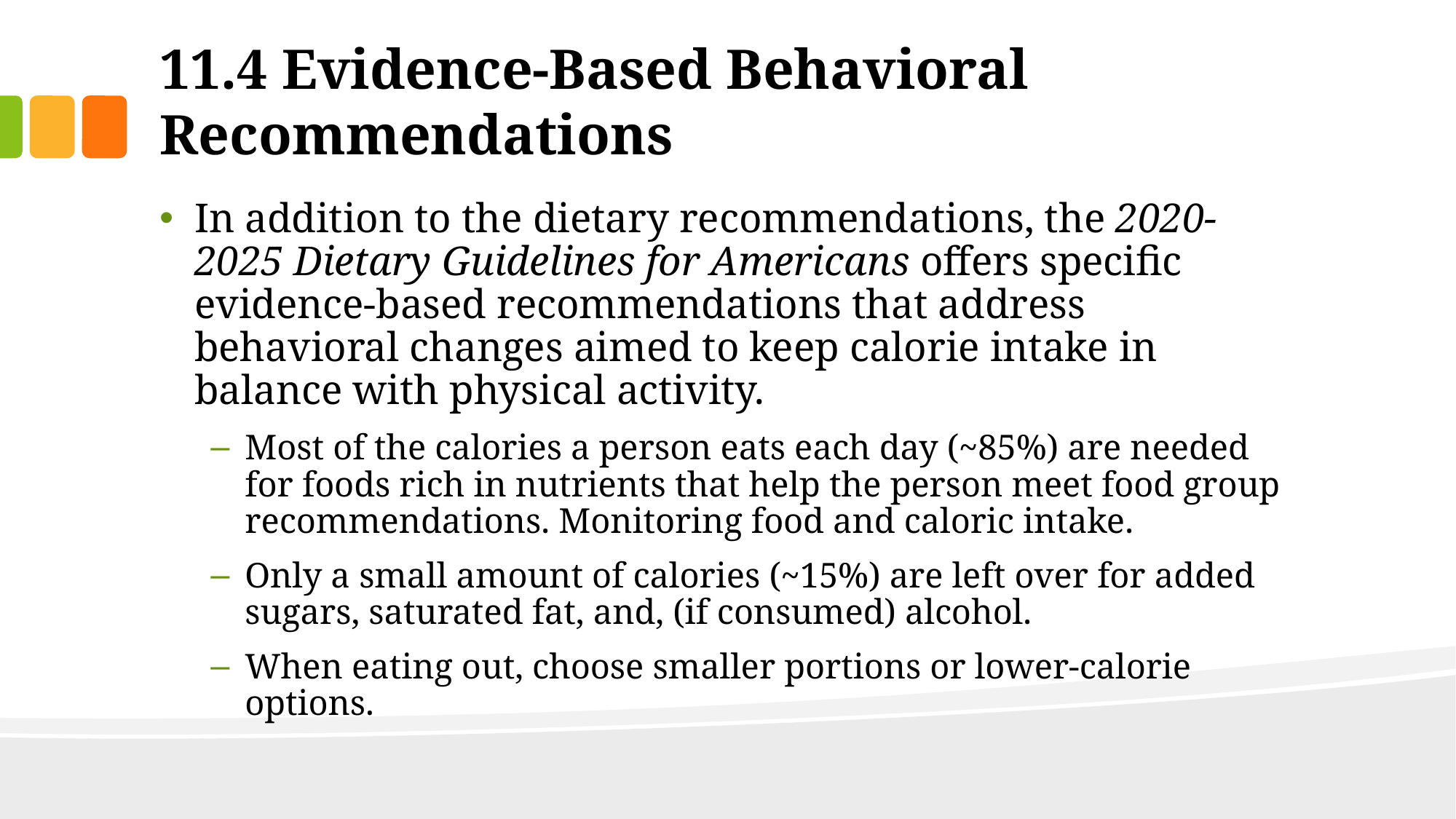

# 11.4 Evidence-Based Behavioral Recommendations
In addition to the dietary recommendations, the 2020-2025 Dietary Guidelines for Americans offers specific evidence-based recommendations that address behavioral changes aimed to keep calorie intake in balance with physical activity.
Most of the calories a person eats each day (~85%) are needed for foods rich in nutrients that help the person meet food group recommendations. Monitoring food and caloric intake.
Only a small amount of calories (~15%) are left over for added sugars, saturated fat, and, (if consumed) alcohol.
When eating out, choose smaller portions or lower-calorie options.